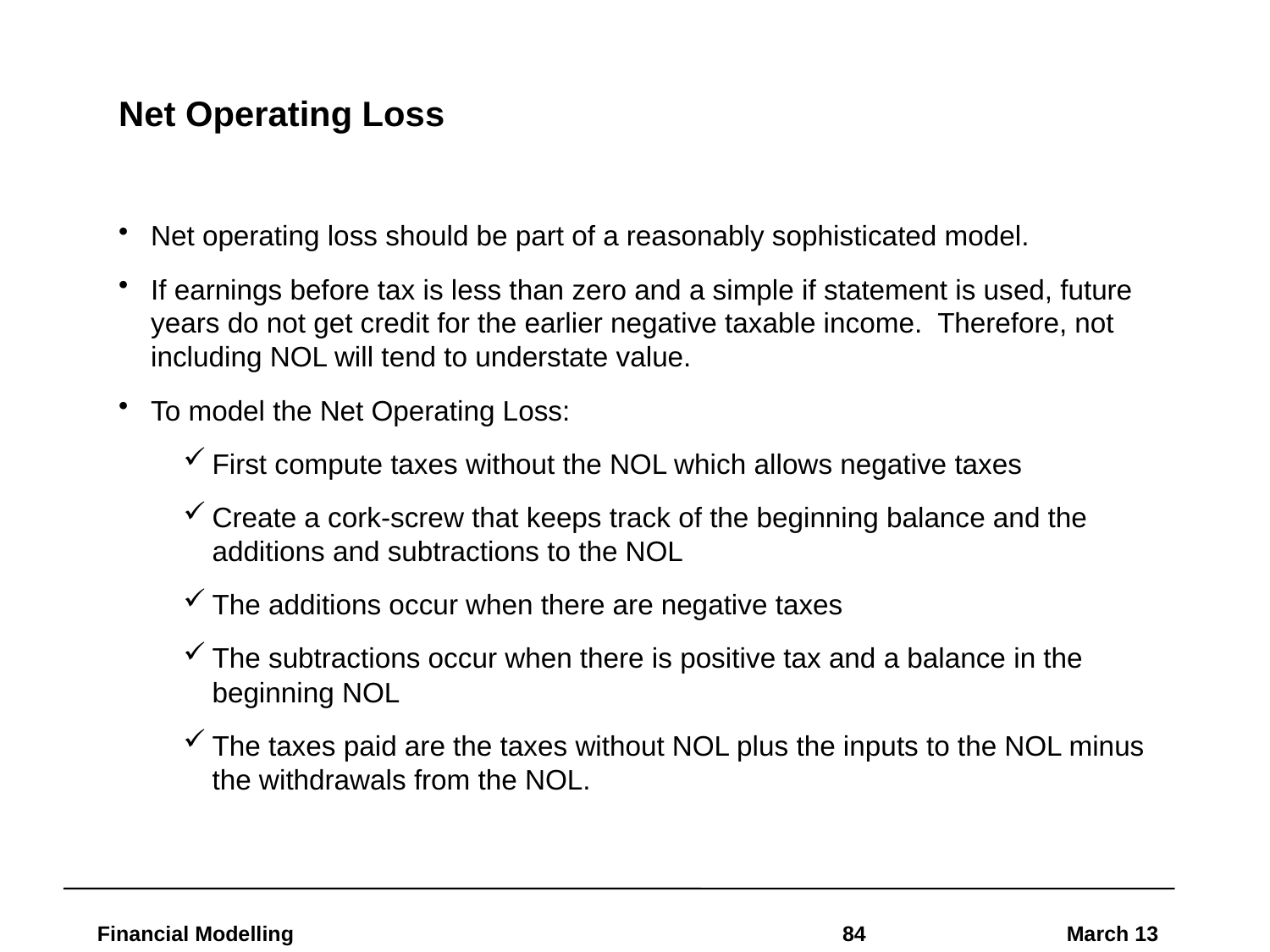

# Net Operating Loss
Net operating loss should be part of a reasonably sophisticated model.
If earnings before tax is less than zero and a simple if statement is used, future years do not get credit for the earlier negative taxable income.  Therefore, not including NOL will tend to understate value.
To model the Net Operating Loss:
First compute taxes without the NOL which allows negative taxes
Create a cork-screw that keeps track of the beginning balance and the additions and subtractions to the NOL
The additions occur when there are negative taxes
The subtractions occur when there is positive tax and a balance in the beginning NOL
The taxes paid are the taxes without NOL plus the inputs to the NOL minus the withdrawals from the NOL.